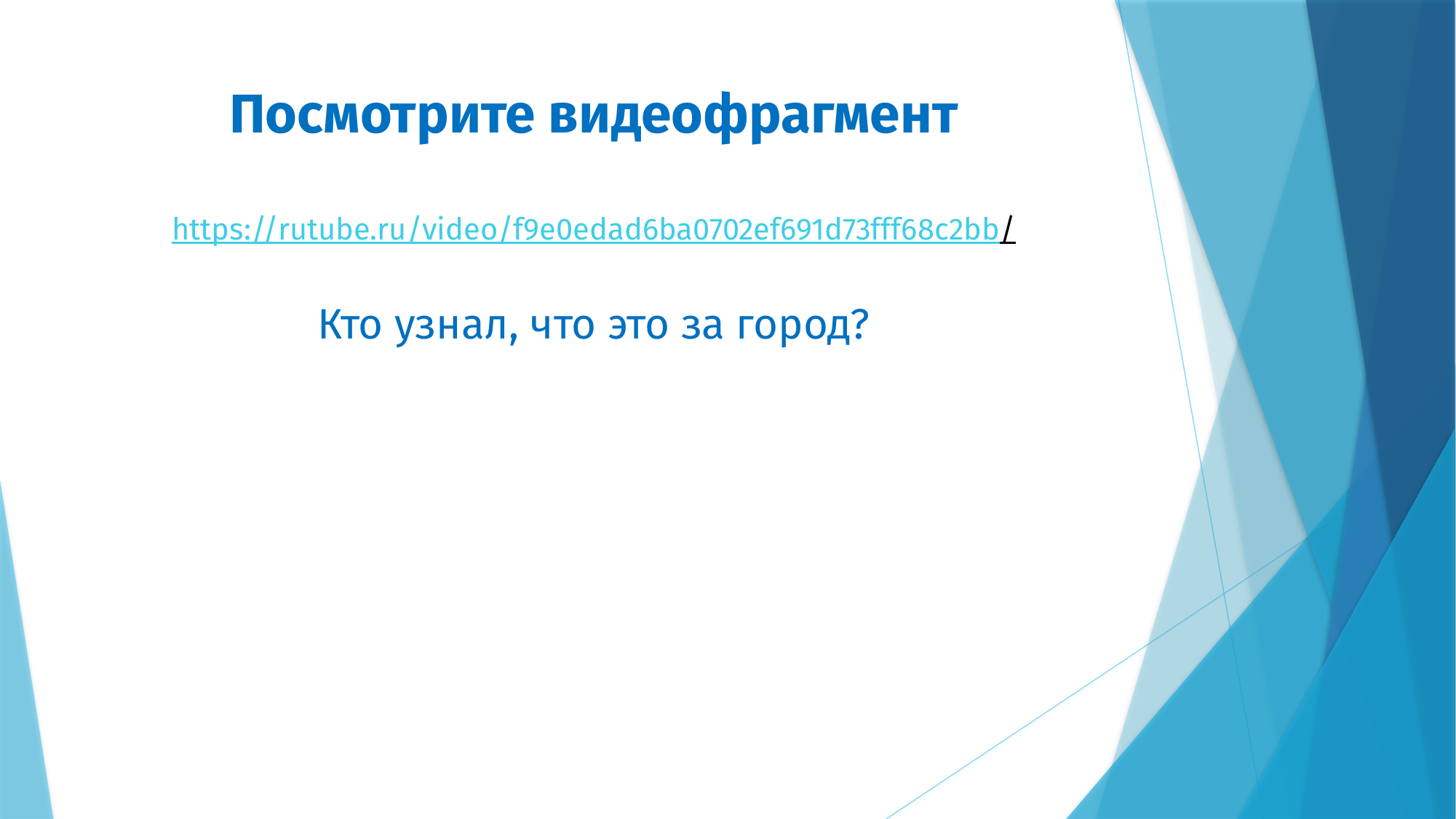

# Посмотрите видеофрагмент https://rutube.ru/video/f9e0edad6ba0702ef691d73fff68c2bb/ Кто узнал, что это за город?